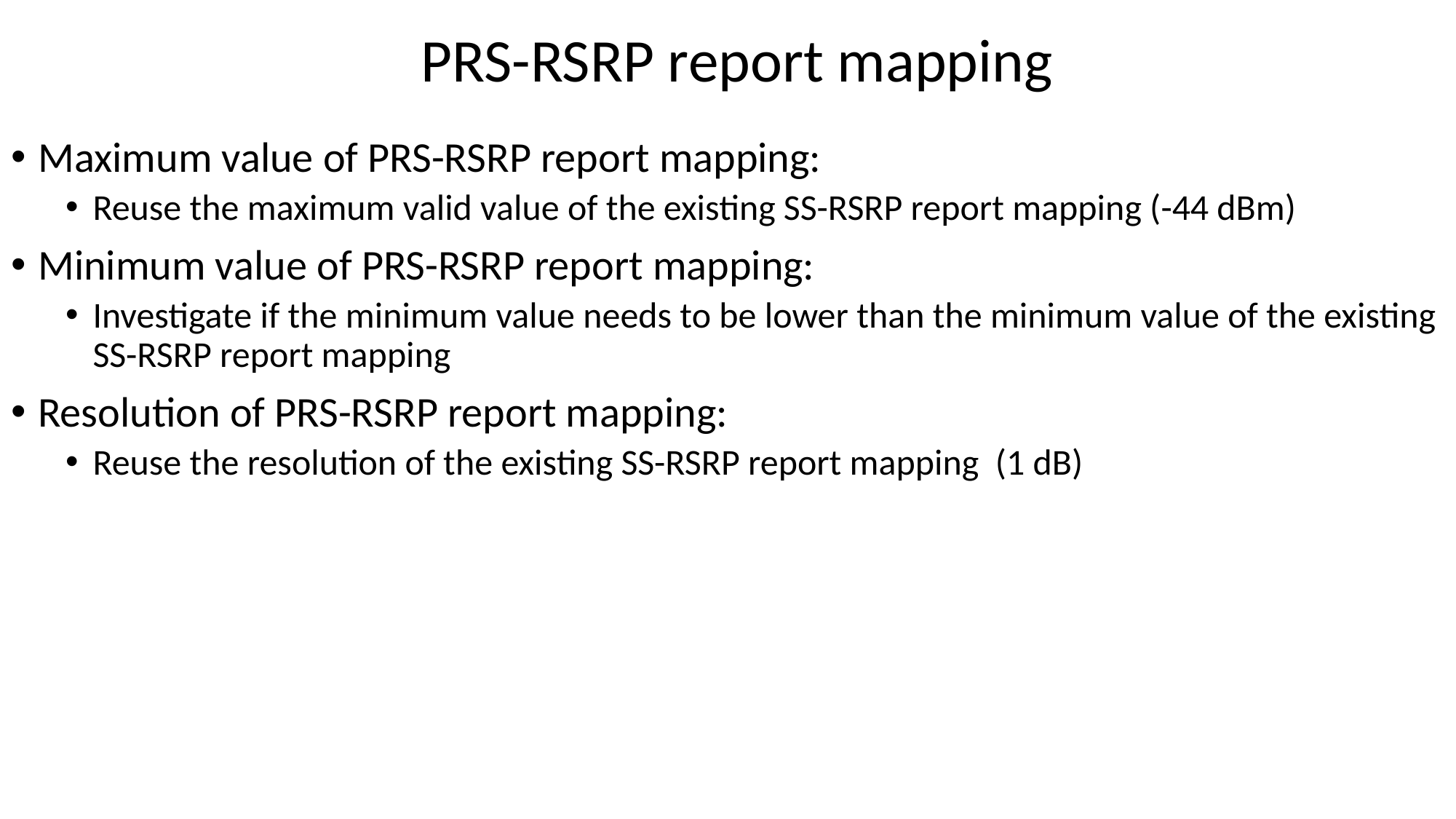

# PRS-RSRP report mapping
Maximum value of PRS-RSRP report mapping:
Reuse the maximum valid value of the existing SS-RSRP report mapping (-44 dBm)
Minimum value of PRS-RSRP report mapping:
Investigate if the minimum value needs to be lower than the minimum value of the existing SS-RSRP report mapping
Resolution of PRS-RSRP report mapping:
Reuse the resolution of the existing SS-RSRP report mapping  (1 dB)